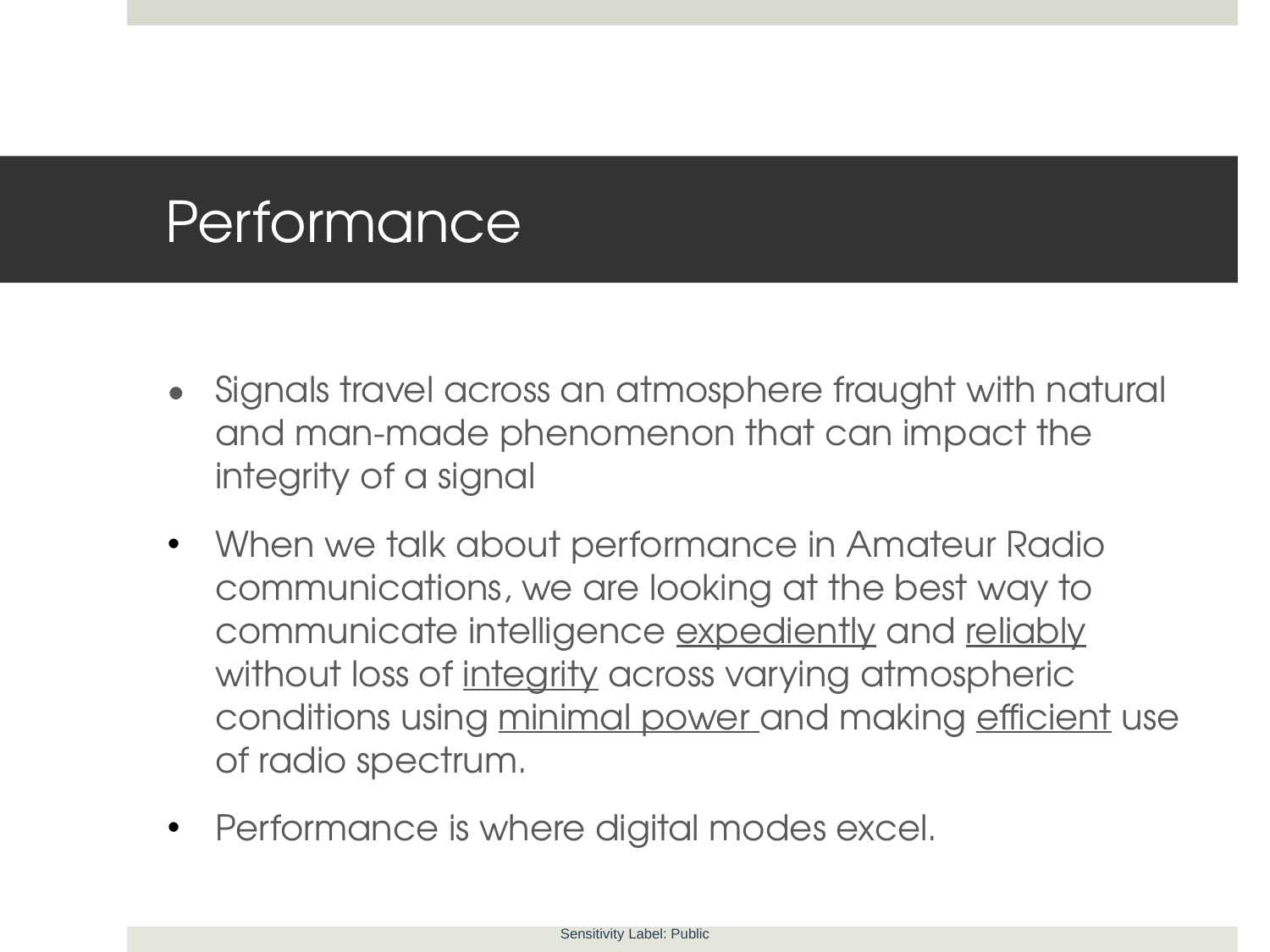

# Performance
•   Signals travel across an atmosphere fraught with natural and man-made phenomenon that can impact the integrity of a signal
When we talk about performance in Amateur Radio communications, we are looking at the best way to communicate intelligence expediently and reliably without loss of integrity across varying atmospheric conditions using minimal power and making efficient use of radio spectrum.
Performance is where digital modes excel.